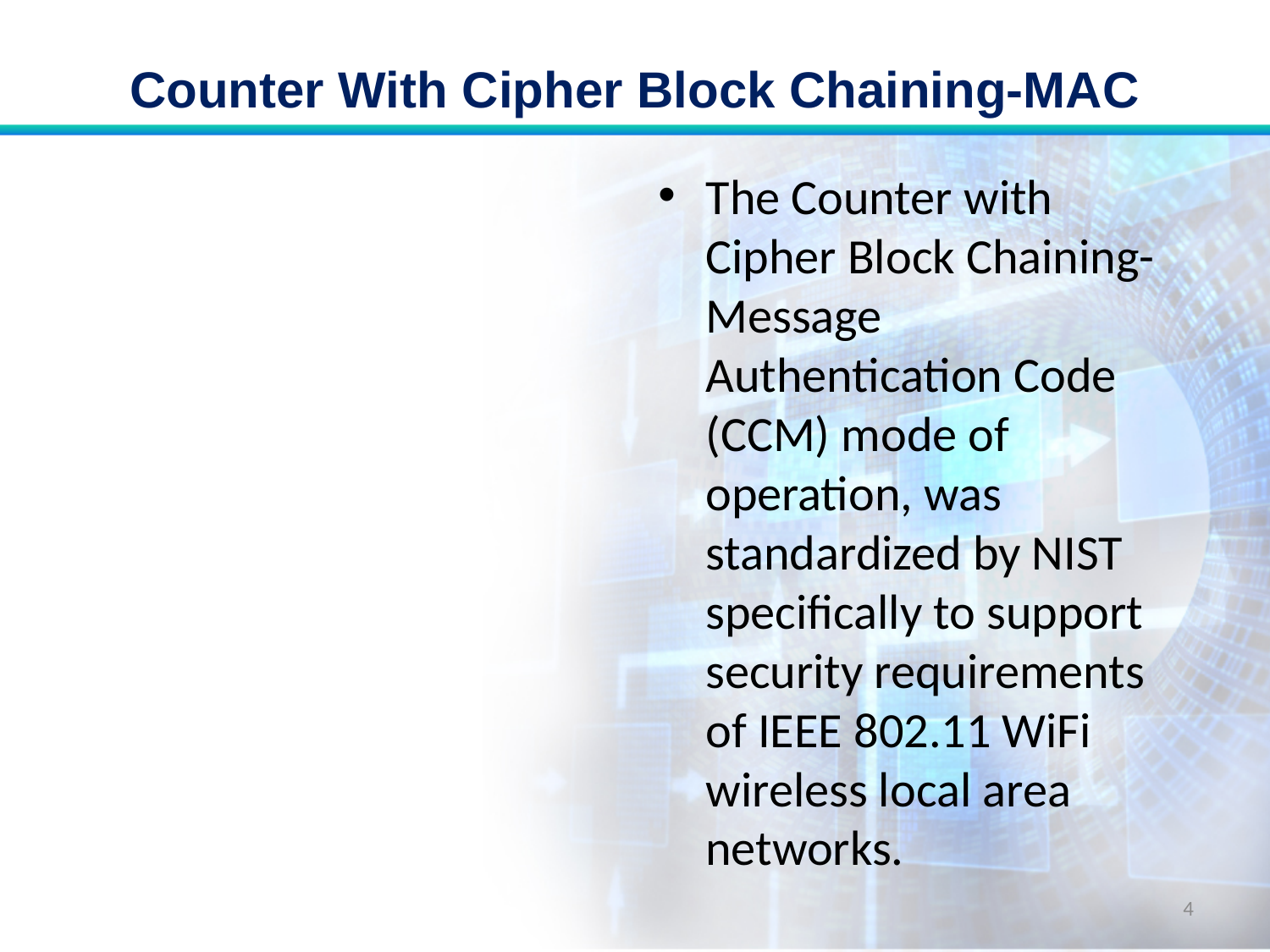

# Counter With Cipher Block Chaining-MAC
The Counter with Cipher Block Chaining-Message Authentication Code (CCM) mode of operation, was standardized by NIST specifically to support security requirements of IEEE 802.11 WiFi wireless local area networks.
4